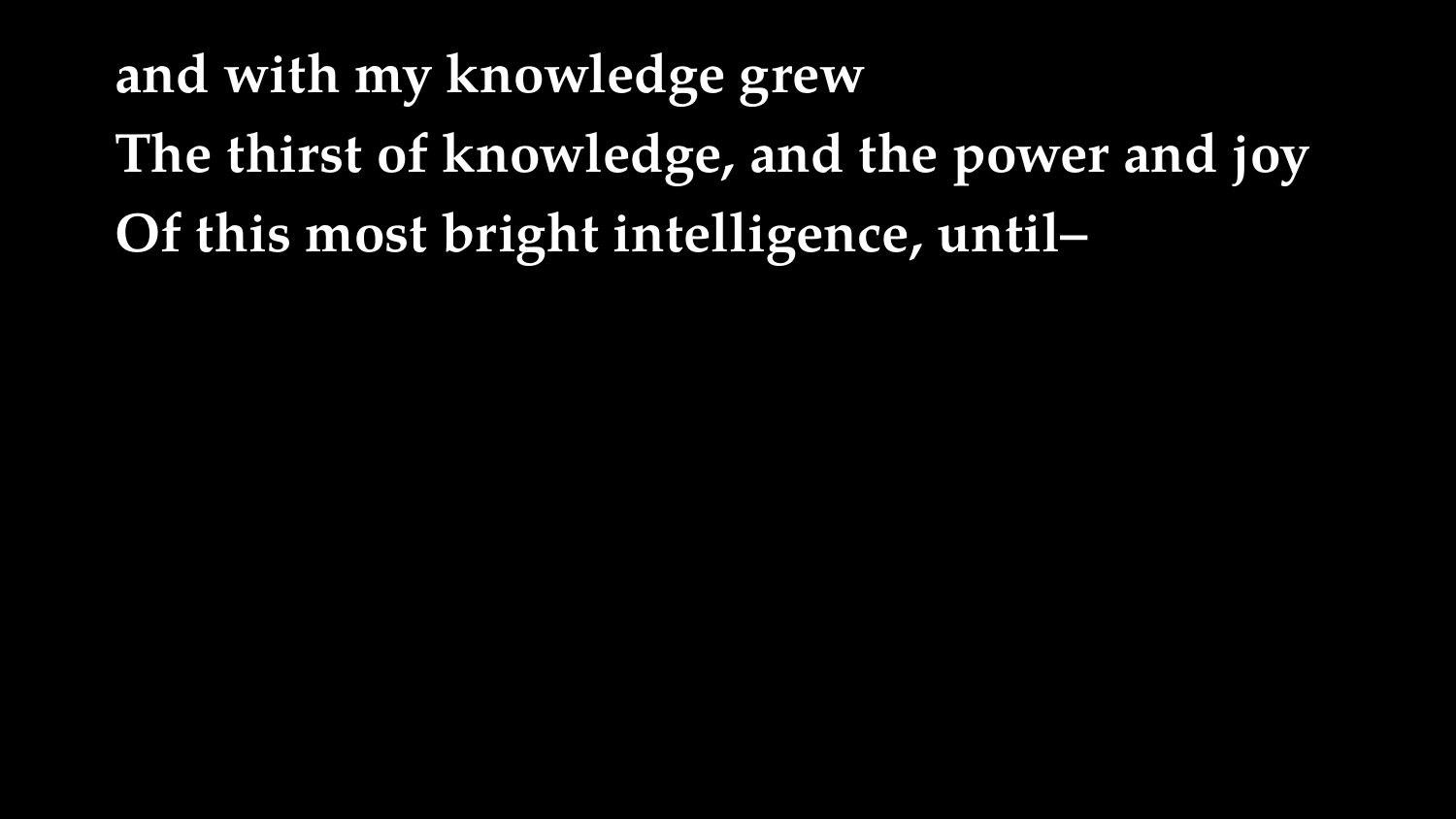

# and with my knowledge grew The thirst of knowledge, and the power and joy Of this most bright intelligence, until–